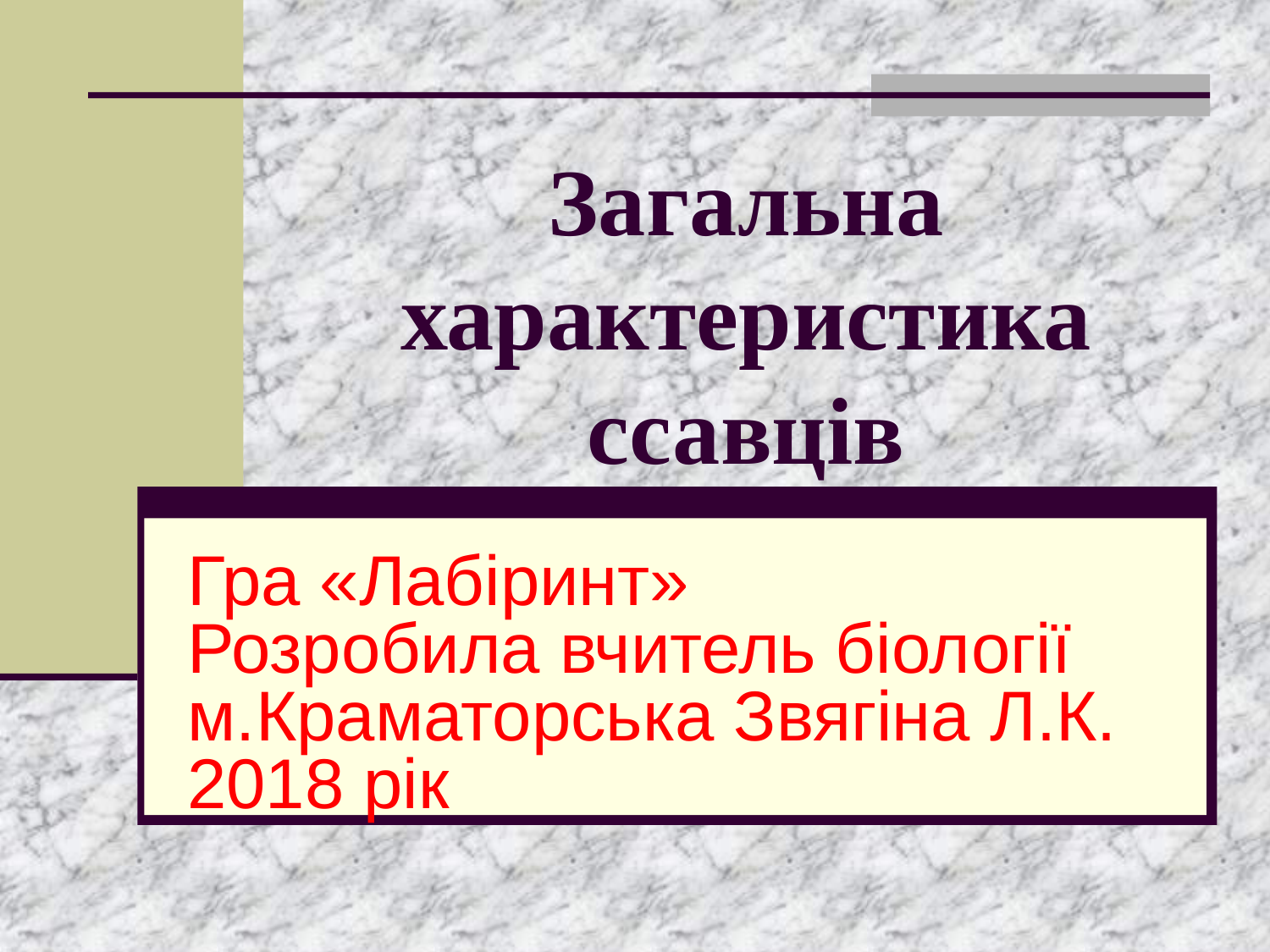

# Загальна характеристика ссавців
Гра «Лабіринт»
Розробила вчитель біології м.Краматорська Звягіна Л.К.
2018 рік